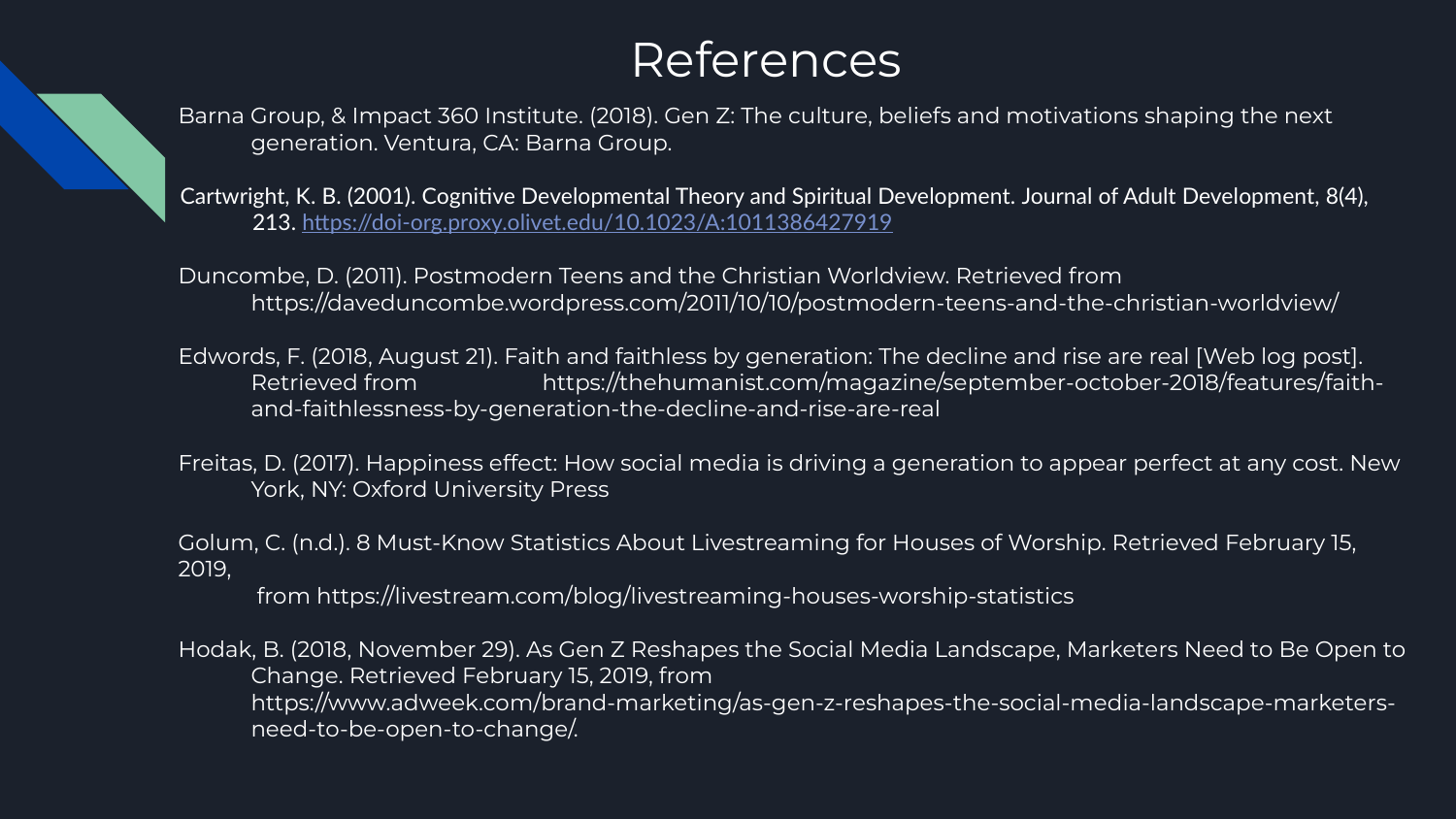

# References
Barna Group, & Impact 360 Institute. (2018). Gen Z: The culture, beliefs and motivations shaping the next
generation. Ventura, CA: Barna Group.

Cartwright, K. B. (2001). Cognitive Developmental Theory and Spiritual Development. Journal of Adult Development, 8(4), 213. https://doi-org.proxy.olivet.edu/10.1023/A:1011386427919

Duncombe, D. (2011). Postmodern Teens and the Christian Worldview. Retrieved from
https://daveduncombe.wordpress.com/2011/10/10/postmodern-teens-and-the-christian-worldview/

Edwords, F. (2018, August 21). Faith and faithless by generation: The decline and rise are real [Web log post].
Retrieved from 	https://thehumanist.com/magazine/september-october-2018/features/faith-and-faithlessness-by-generation-the-decline-and-rise-are-real

Freitas, D. (2017). Happiness effect: How social media is driving a generation to appear perfect at any cost. New
York, NY: Oxford University Press

Golum, C. (n.d.). 8 Must-Know Statistics About Livestreaming for Houses of Worship. Retrieved February 15, 2019,
 from https://livestream.com/blog/livestreaming-houses-worship-statistics

Hodak, B. (2018, November 29). As Gen Z Reshapes the Social Media Landscape, Marketers Need to Be Open to
Change. Retrieved February 15, 2019, from
https://www.adweek.com/brand-marketing/as-gen-z-reshapes-the-social-media-landscape-marketers-
need-to-be-open-to-change/.